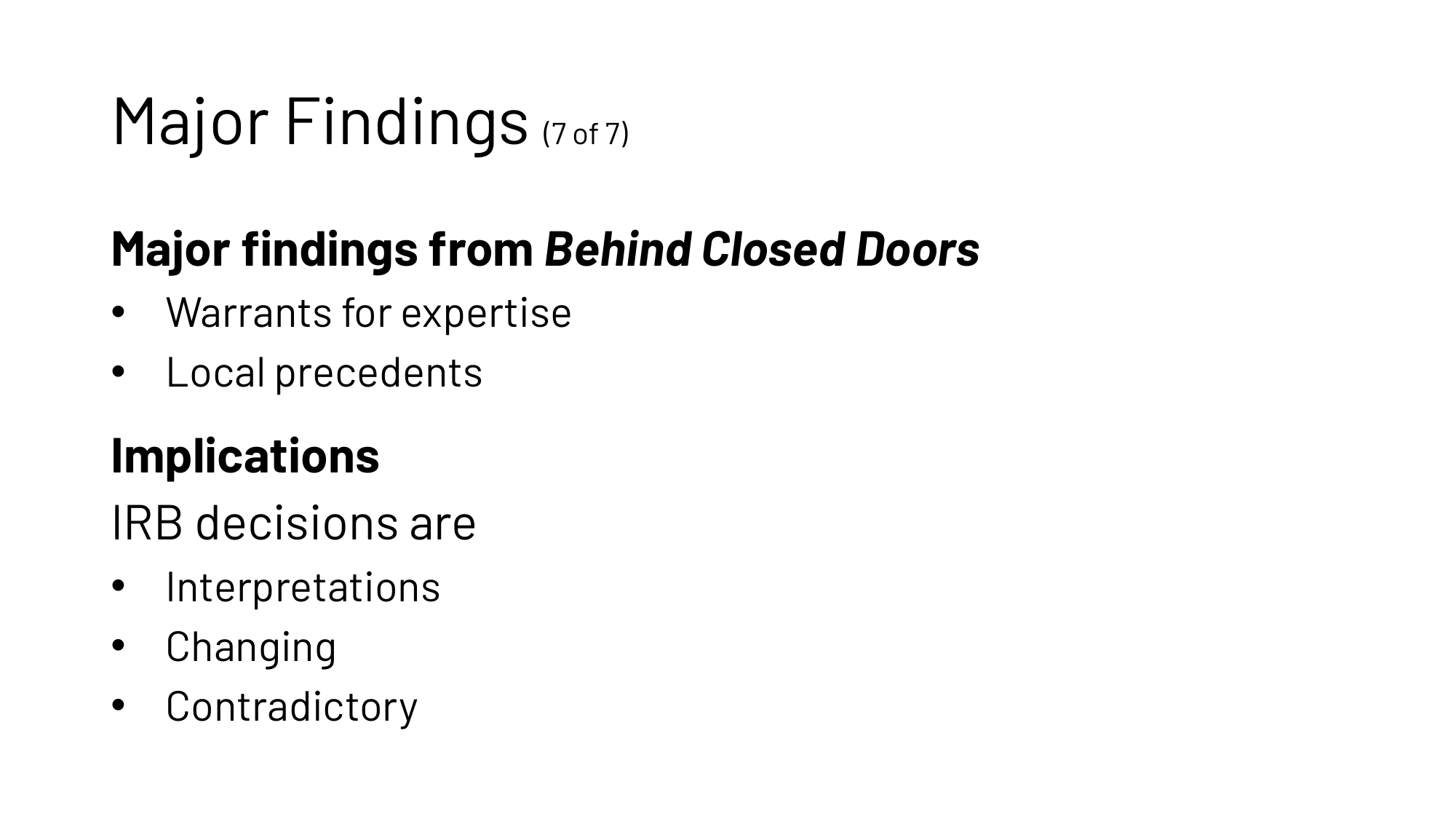

# Major Findings (7 of 7)
Major findings from Behind Closed Doors
Warrants for expertise
Local precedents
Implications
IRB decisions are
Interpretations
Changing
Contradictory